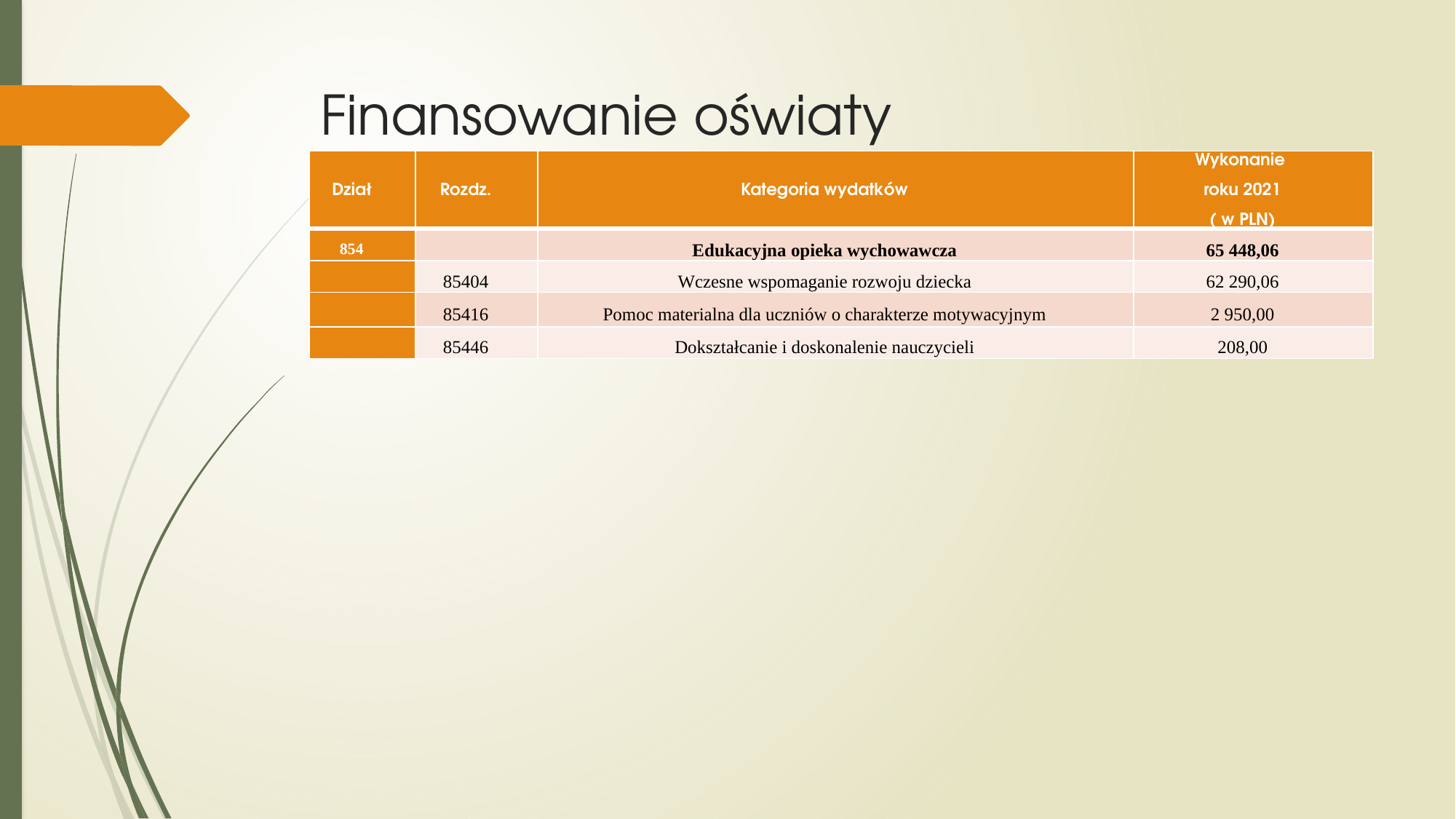

# Finansowanie oświaty
| Dział | Rozdz. | Kategoria wydatków | Wykonanie roku 2021 ( w PLN) |
| --- | --- | --- | --- |
| 854 |  | Edukacyjna opieka wychowawcza | 65 448,06 |
|  | 85404 | Wczesne wspomaganie rozwoju dziecka | 62 290,06 |
|  | 85416 | Pomoc materialna dla uczniów o charakterze motywacyjnym | 2 950,00 |
|  | 85446 | Dokształcanie i doskonalenie nauczycieli | 208,00 |